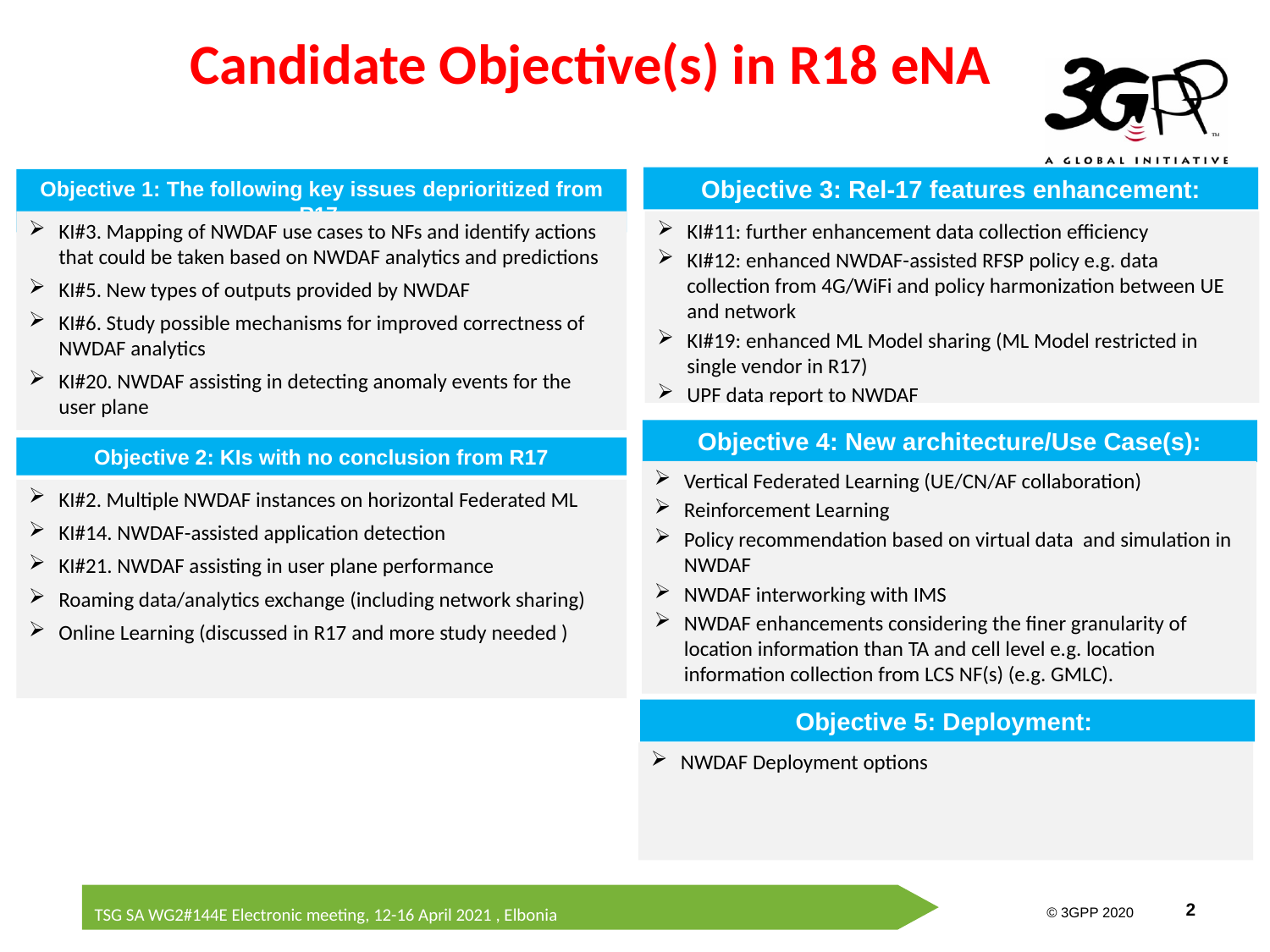

# Candidate Objective(s) in R18 eNA
Objective 3: Rel-17 features enhancement:
Objective 1: The following key issues deprioritized from R17
KI#3. Mapping of NWDAF use cases to NFs and identify actions that could be taken based on NWDAF analytics and predictions
KI#5. New types of outputs provided by NWDAF
KI#6. Study possible mechanisms for improved correctness of NWDAF analytics
KI#20. NWDAF assisting in detecting anomaly events for the user plane
KI#11: further enhancement data collection efficiency
KI#12: enhanced NWDAF-assisted RFSP policy e.g. data collection from 4G/WiFi and policy harmonization between UE and network
KI#19: enhanced ML Model sharing (ML Model restricted in single vendor in R17)
UPF data report to NWDAF

Objective 4: New architecture/Use Case(s):
Objective 2: KIs with no conclusion from R17
Vertical Federated Learning (UE/CN/AF collaboration)
Reinforcement Learning
Policy recommendation based on virtual data  and simulation in NWDAF
NWDAF interworking with IMS
NWDAF enhancements considering the finer granularity of location information than TA and cell level e.g. location information collection from LCS NF(s) (e.g. GMLC).
KI#2. Multiple NWDAF instances on horizontal Federated ML
KI#14. NWDAF-assisted application detection
KI#21. NWDAF assisting in user plane performance
Roaming data/analytics exchange (including network sharing)
Online Learning (discussed in R17 and more study needed )
Objective 5: Deployment:
NWDAF Deployment options